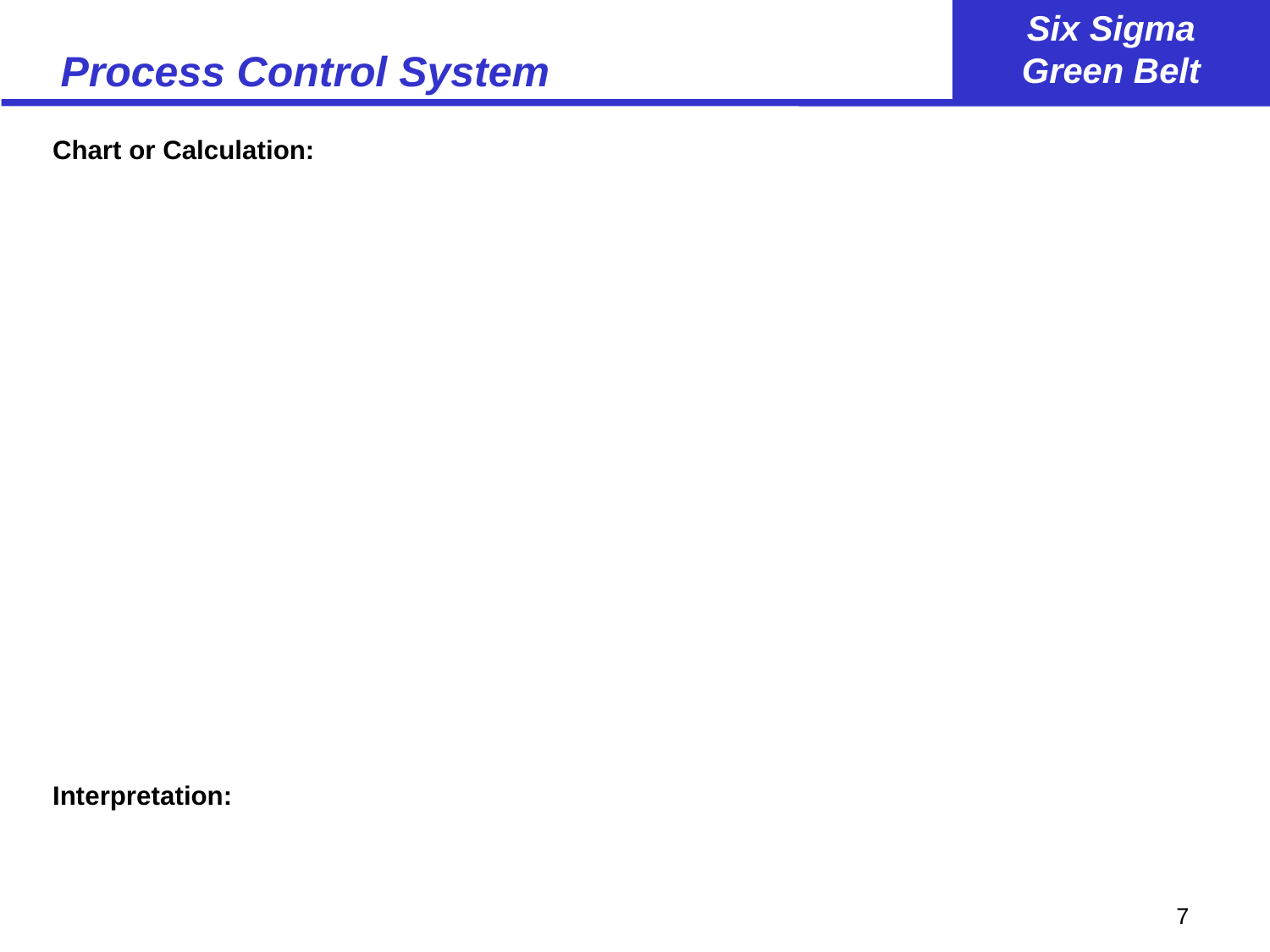

# Process Control System
Chart or Calculation:
Interpretation: